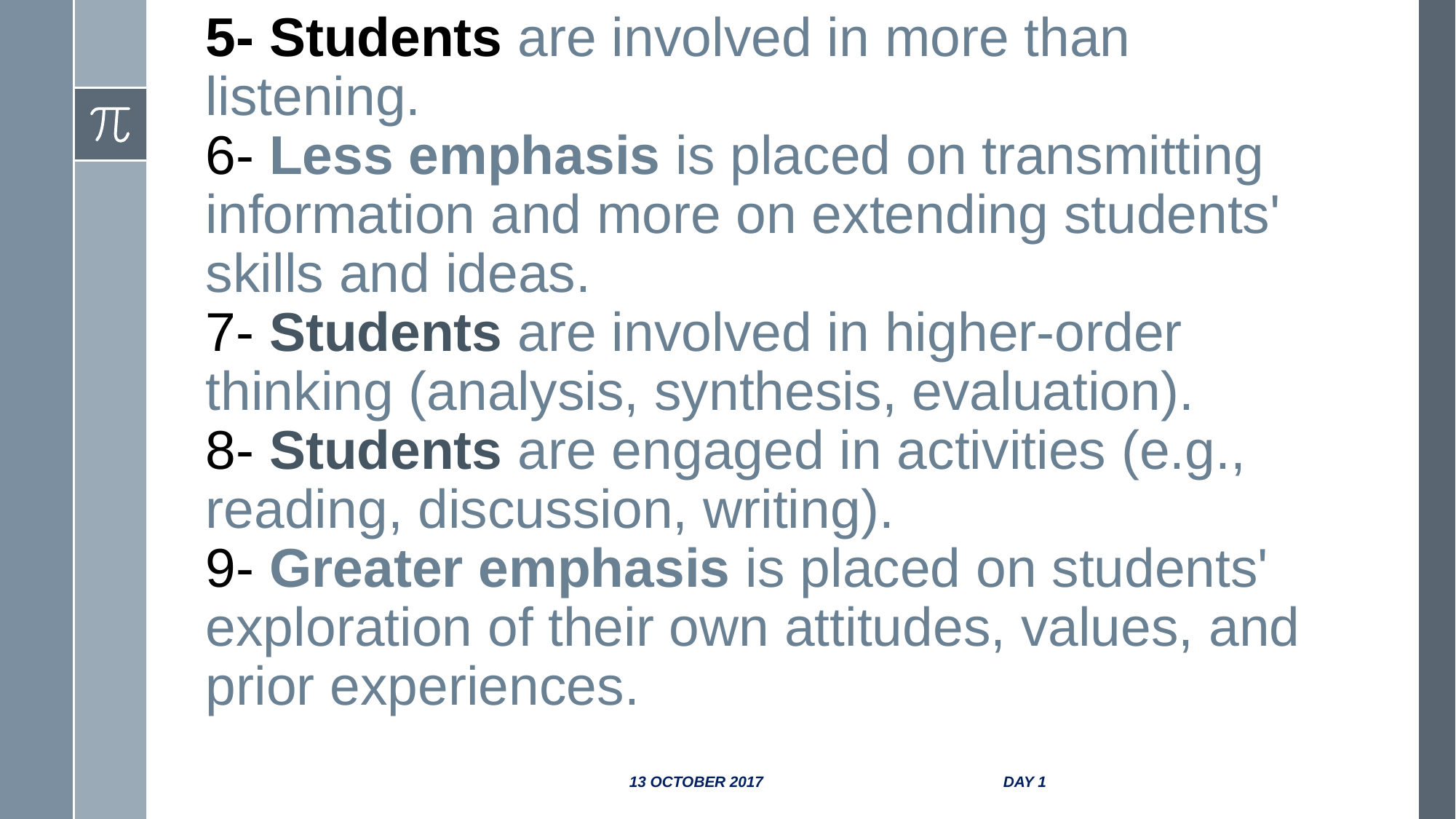

# 5- Students are involved in more than listening. 6- Less emphasis is placed on transmitting information and more on extending students' skills and ideas. 7- Students are involved in higher-order thinking (analysis, synthesis, evaluation). 8- Students are engaged in activities (e.g., reading, discussion, writing). 9- Greater emphasis is placed on students' exploration of their own attitudes, values, and prior experiences.
13 October 2017
Day 1